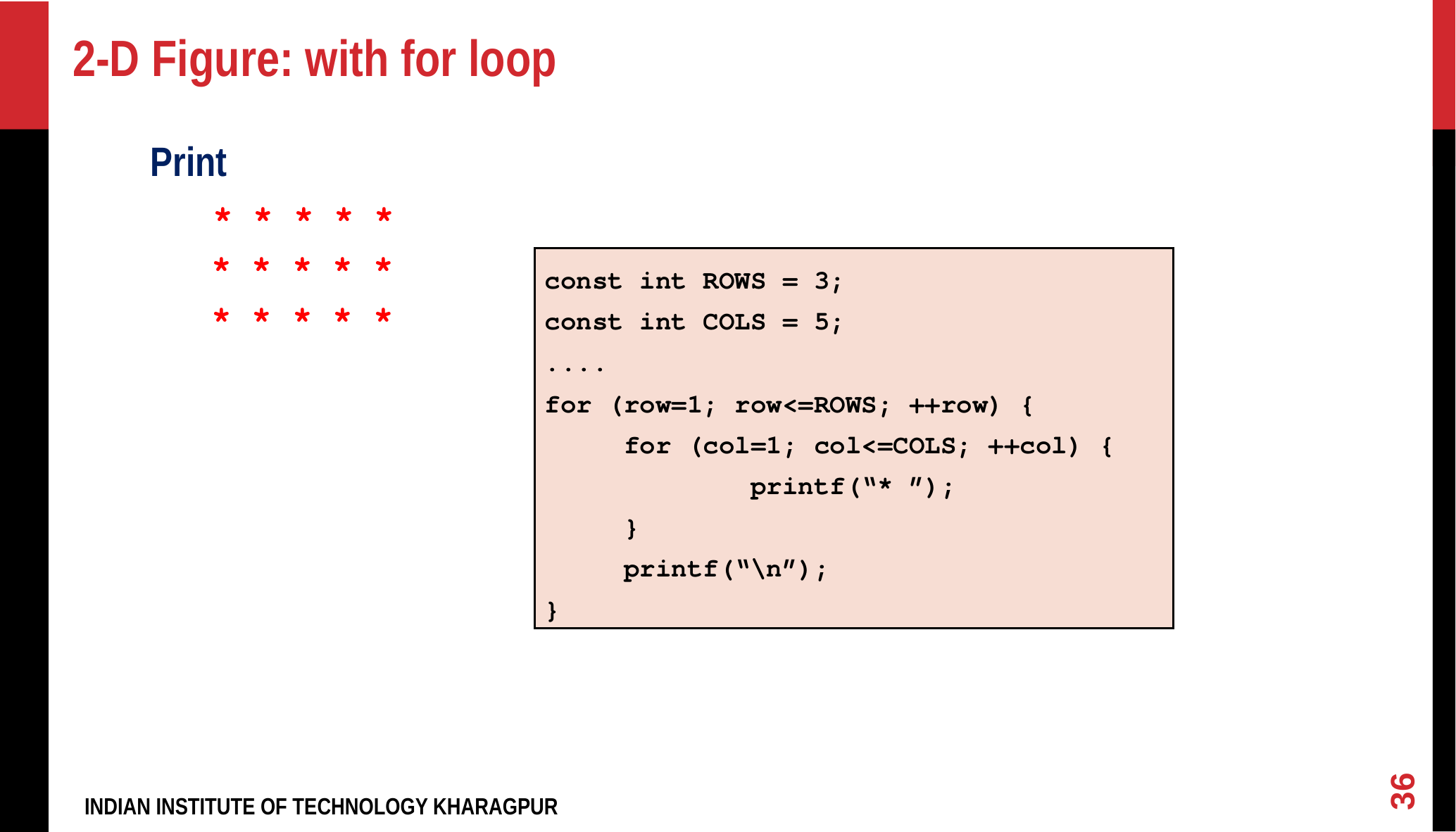

# 2-D Figure: with for loop
Print
        * * * * *
   * * * * *
   * * * * *

const int ROWS = 3;
const int COLS = 5;
....
for (row=1; row<=ROWS; ++row) {
     for (col=1; col<=COLS; ++col) {
             printf(“* ”);
     }
     printf(“\n”);
}
36
INDIAN INSTITUTE OF TECHNOLOGY KHARAGPUR